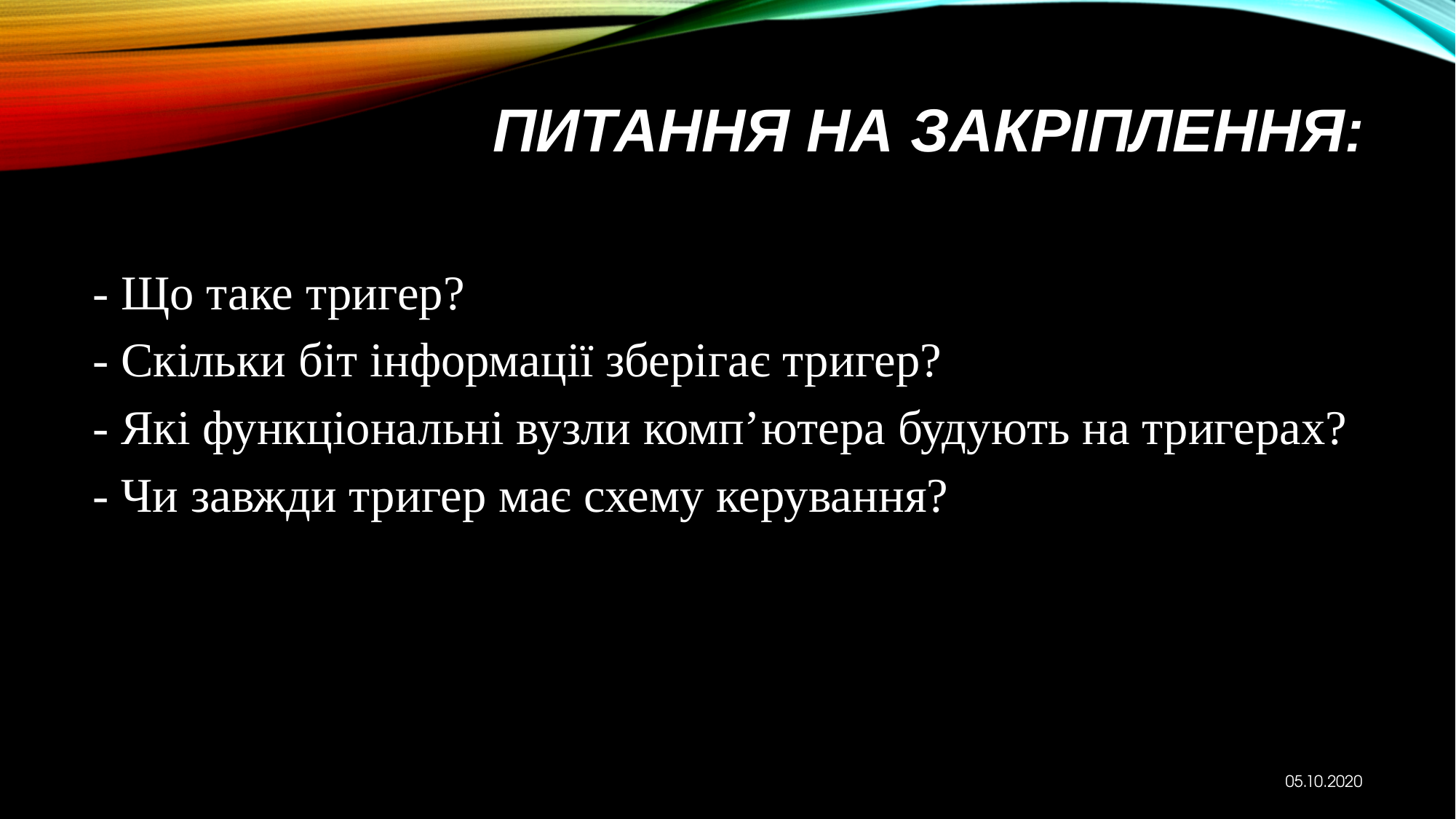

# Питання на закріплення:
- Що таке тригер?
- Скільки біт інформації зберігає тригер?
- Які функціональні вузли комп’ютера будують на тригерах?
- Чи завжди тригер має схему керування?

05.10.2020